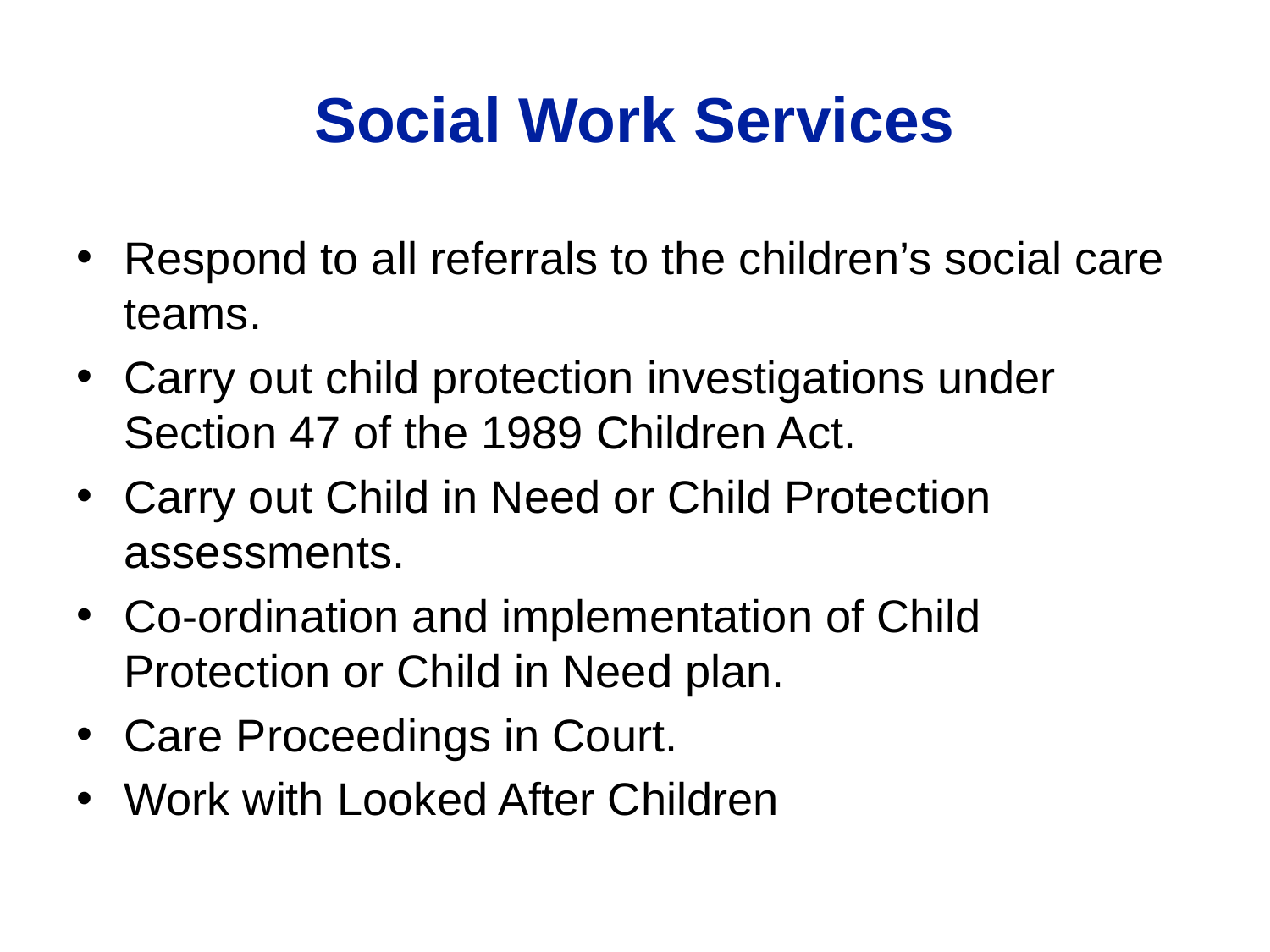

# Social Work Services
Respond to all referrals to the children’s social care teams.
Carry out child protection investigations under Section 47 of the 1989 Children Act.
Carry out Child in Need or Child Protection assessments.
Co-ordination and implementation of Child Protection or Child in Need plan.
Care Proceedings in Court.
Work with Looked After Children